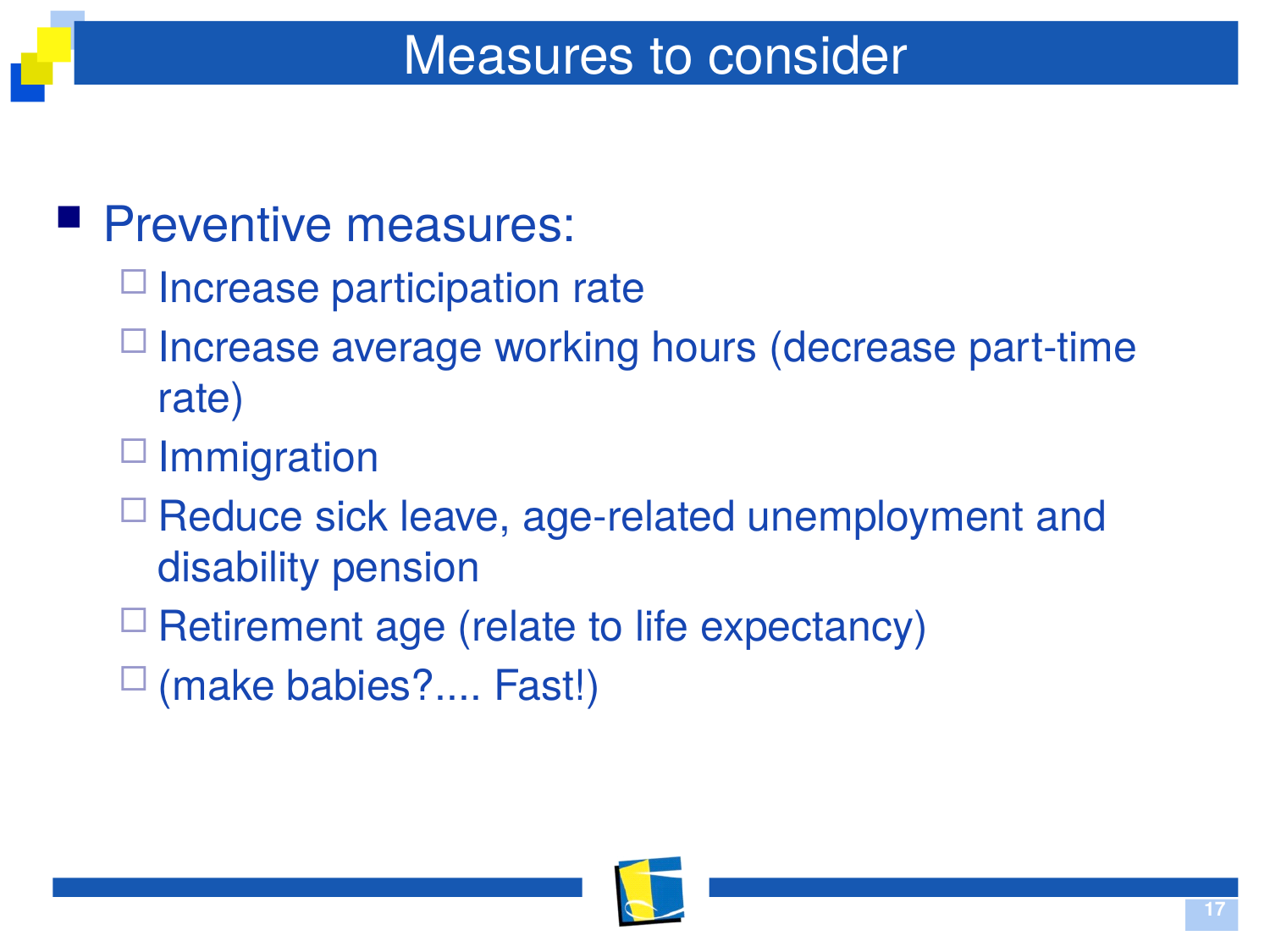

# Measures to consider
Preventive measures:
Increase participation rate
Increase average working hours (decrease part-time rate)
Immigration
Reduce sick leave, age-related unemployment and disability pension
Retirement age (relate to life expectancy)
(make babies?.... Fast!)

17